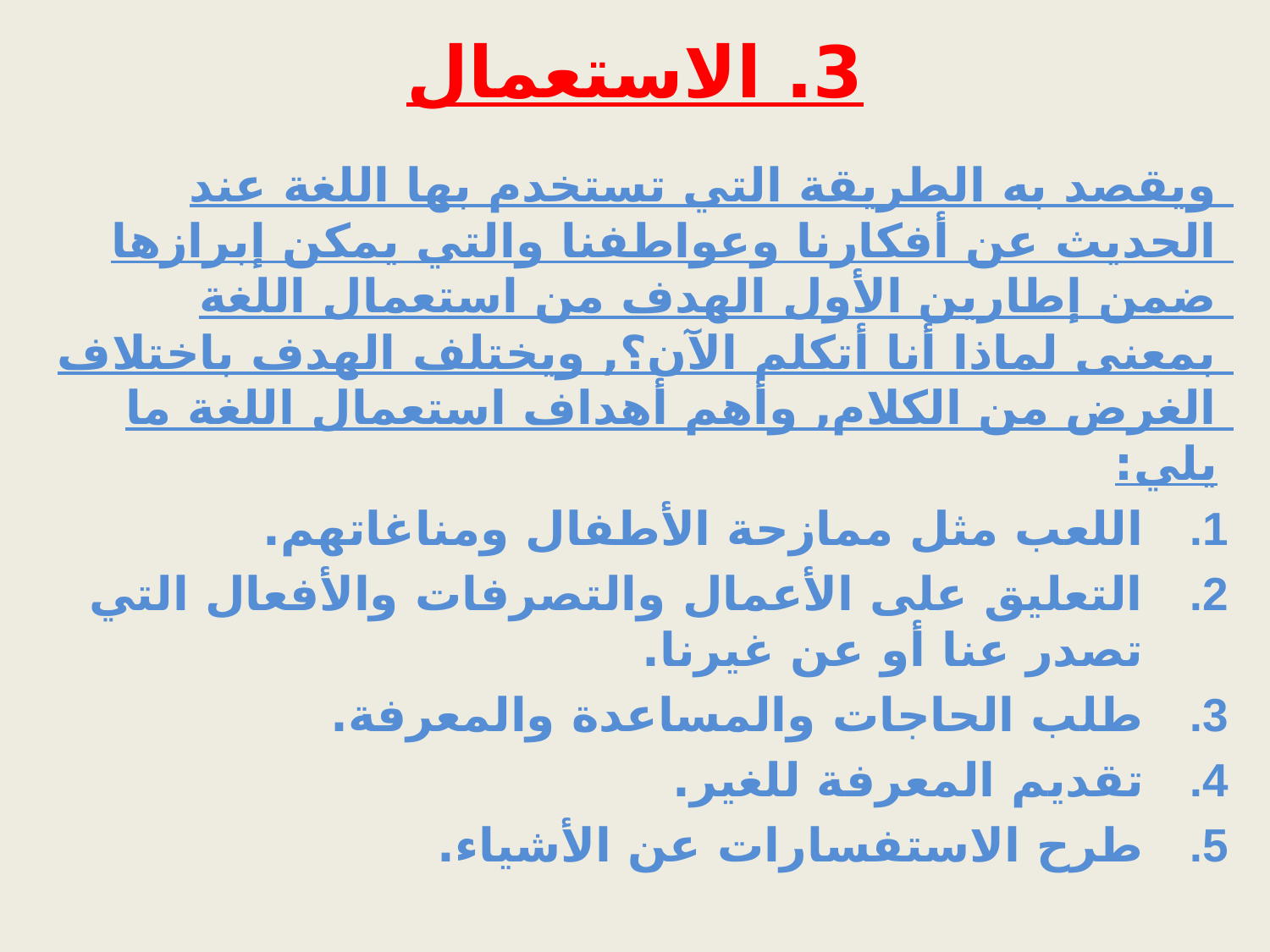

# 3. الاستعمال
ويقصد به الطريقة التي تستخدم بها اللغة عند الحديث عن أفكارنا وعواطفنا والتي يمكن إبرازها ضمن إطارين الأول الهدف من استعمال اللغة بمعنى لماذا أنا أتكلم الآن؟, ويختلف الهدف باختلاف الغرض من الكلام, وأهم أهداف استعمال اللغة ما يلي:
اللعب مثل ممازحة الأطفال ومناغاتهم.
التعليق على الأعمال والتصرفات والأفعال التي تصدر عنا أو عن غيرنا.
طلب الحاجات والمساعدة والمعرفة.
تقديم المعرفة للغير.
طرح الاستفسارات عن الأشياء.